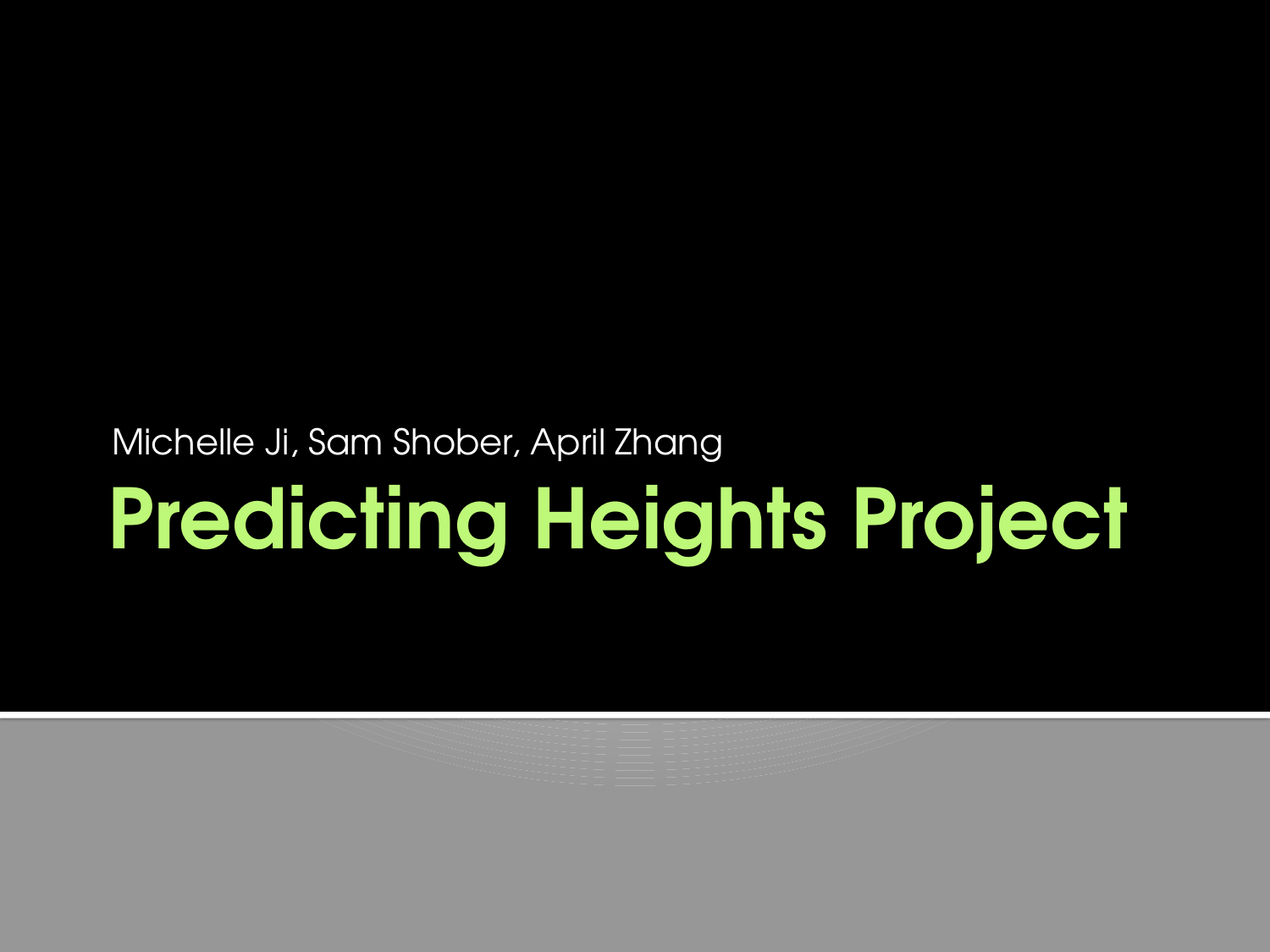

Michelle Ji, Sam Shober, April Zhang
# Predicting Heights Project